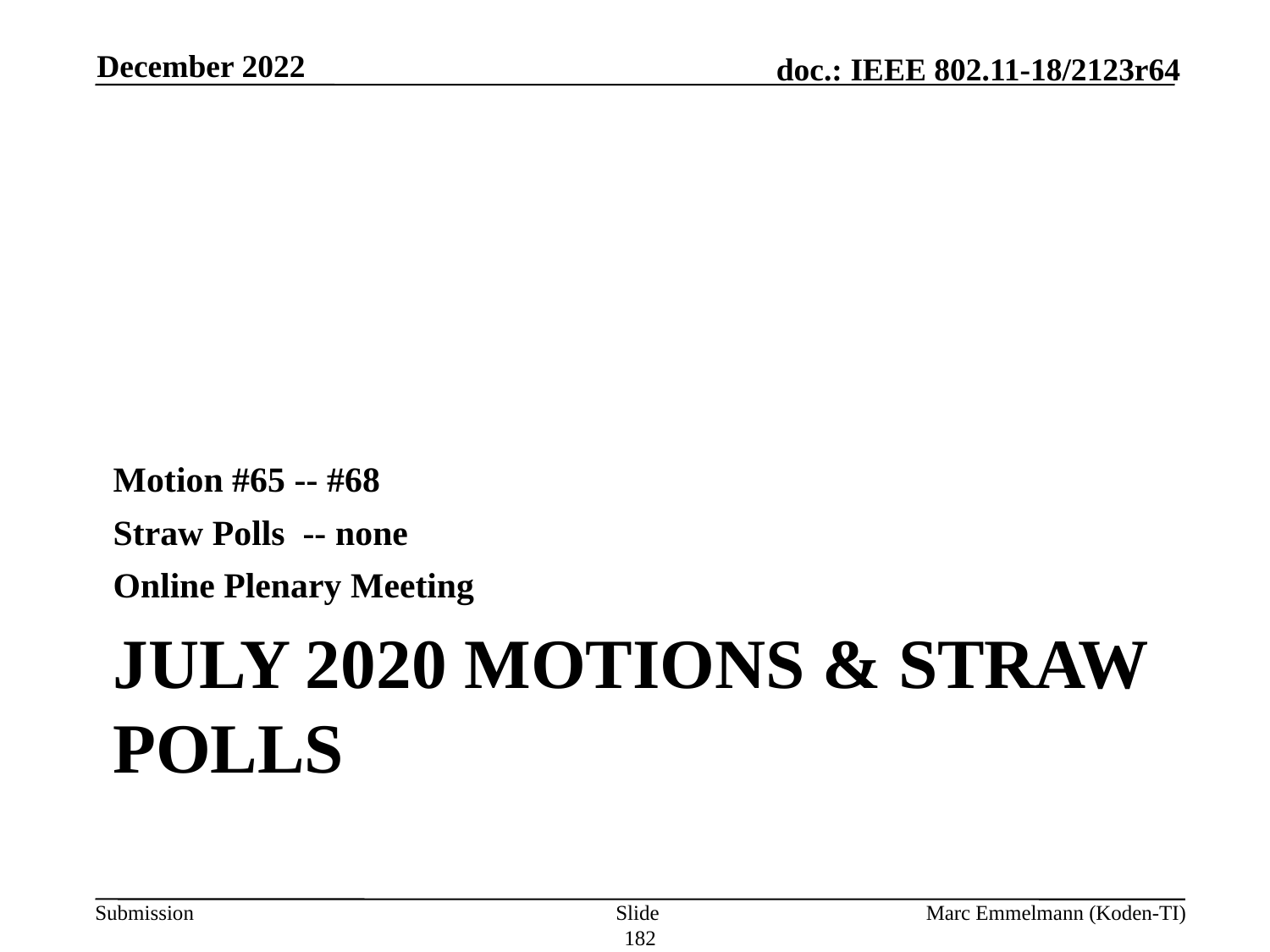

December 2022
Motion #65 -- #68
Straw Polls  -- none
Online Plenary Meeting
# July 2020 Motions & Straw Polls
Slide 182
Marc Emmelmann (Koden-TI)